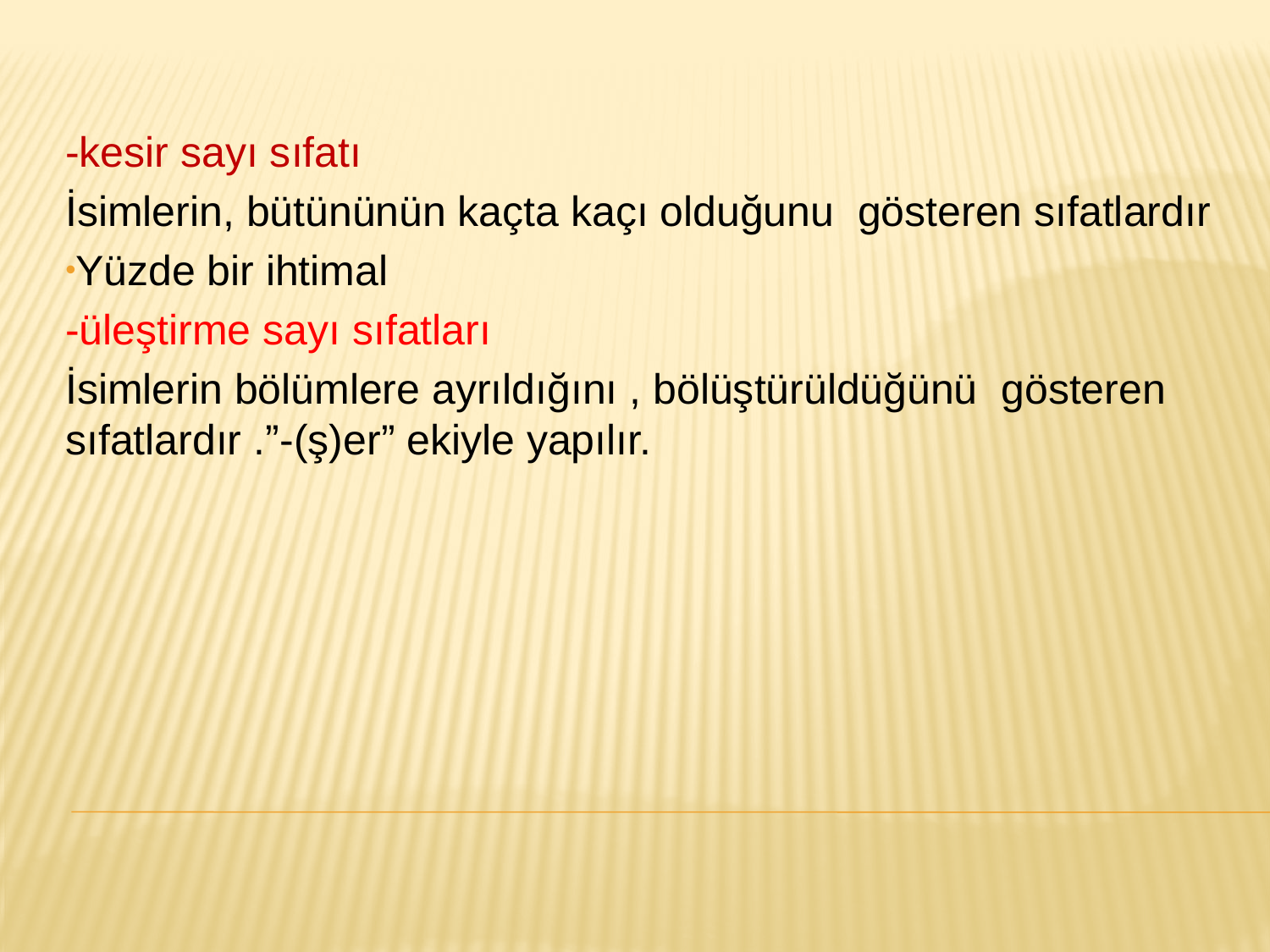

-kesir sayı sıfatı
İsimlerin, bütününün kaçta kaçı olduğunu  gösteren sıfatlardır
Yüzde bir ihtimal
-üleştirme sayı sıfatları
İsimlerin bölümlere ayrıldığını , bölüştürüldüğünü  gösteren sıfatlardır .”-(ş)er” ekiyle yapılır.